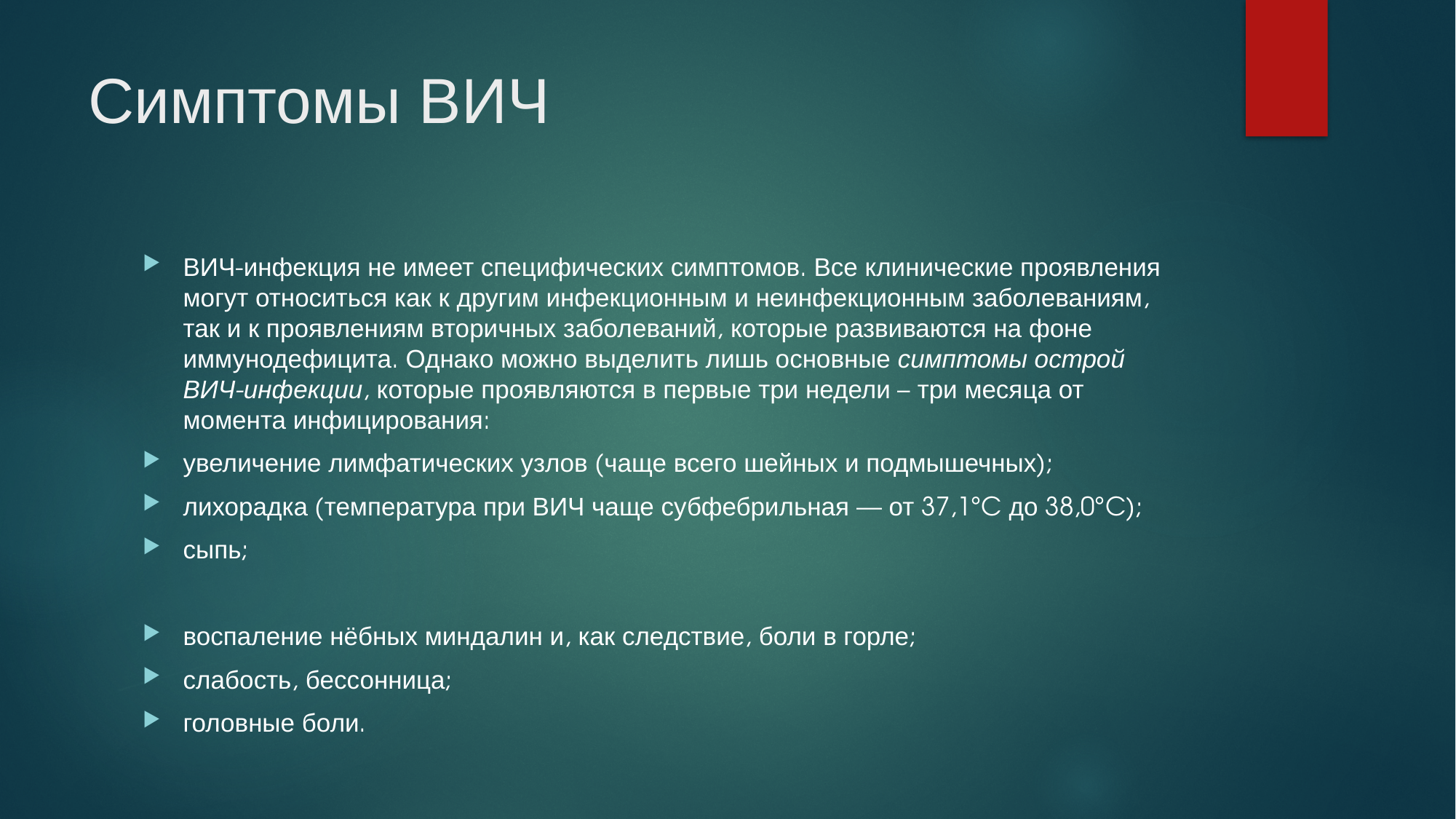

# Симптомы ВИЧ
ВИЧ-инфекция не имеет специфических симптомов. Все клинические проявления могут относиться как к другим инфекционным и неинфекционным заболеваниям, так и к проявлениям вторичных заболеваний, которые развиваются на фоне иммунодефицита. Однако можно выделить лишь основные симптомы острой ВИЧ-инфекции, которые проявляются в первые три недели – три месяца от момента инфицирования:
увеличение лимфатических узлов (чаще всего шейных и подмышечных);
лихорадка (температура при ВИЧ чаще субфебрильная — от 37,1°C до 38,0°C);
сыпь;

воспаление нёбных миндалин и, как следствие, боли в горле;
слабость, бессонница;
головные боли.